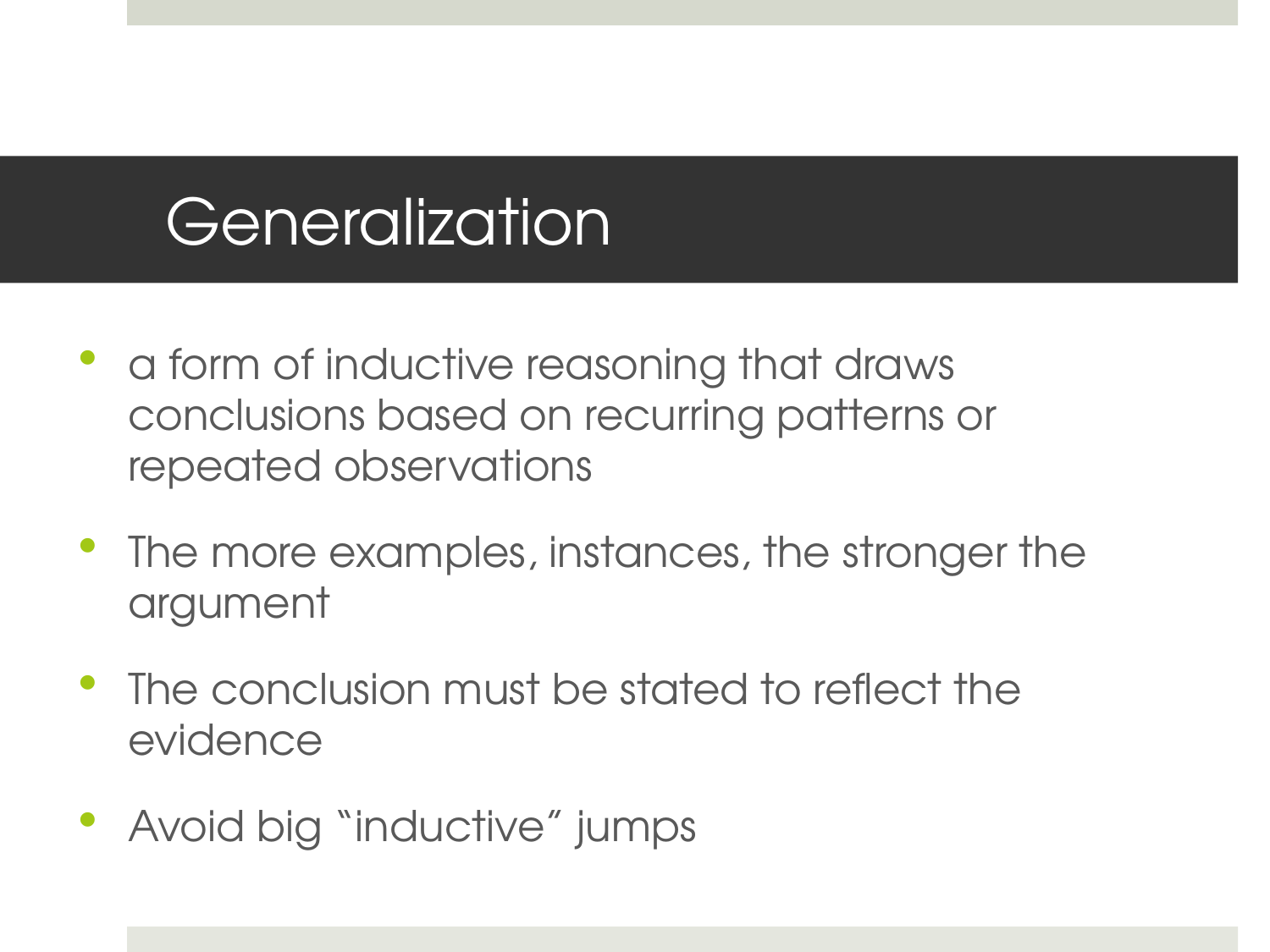

# Generalization
a form of inductive reasoning that draws conclusions based on recurring patterns or repeated observations
The more examples, instances, the stronger the argument
The conclusion must be stated to reflect the evidence
Avoid big “inductive” jumps